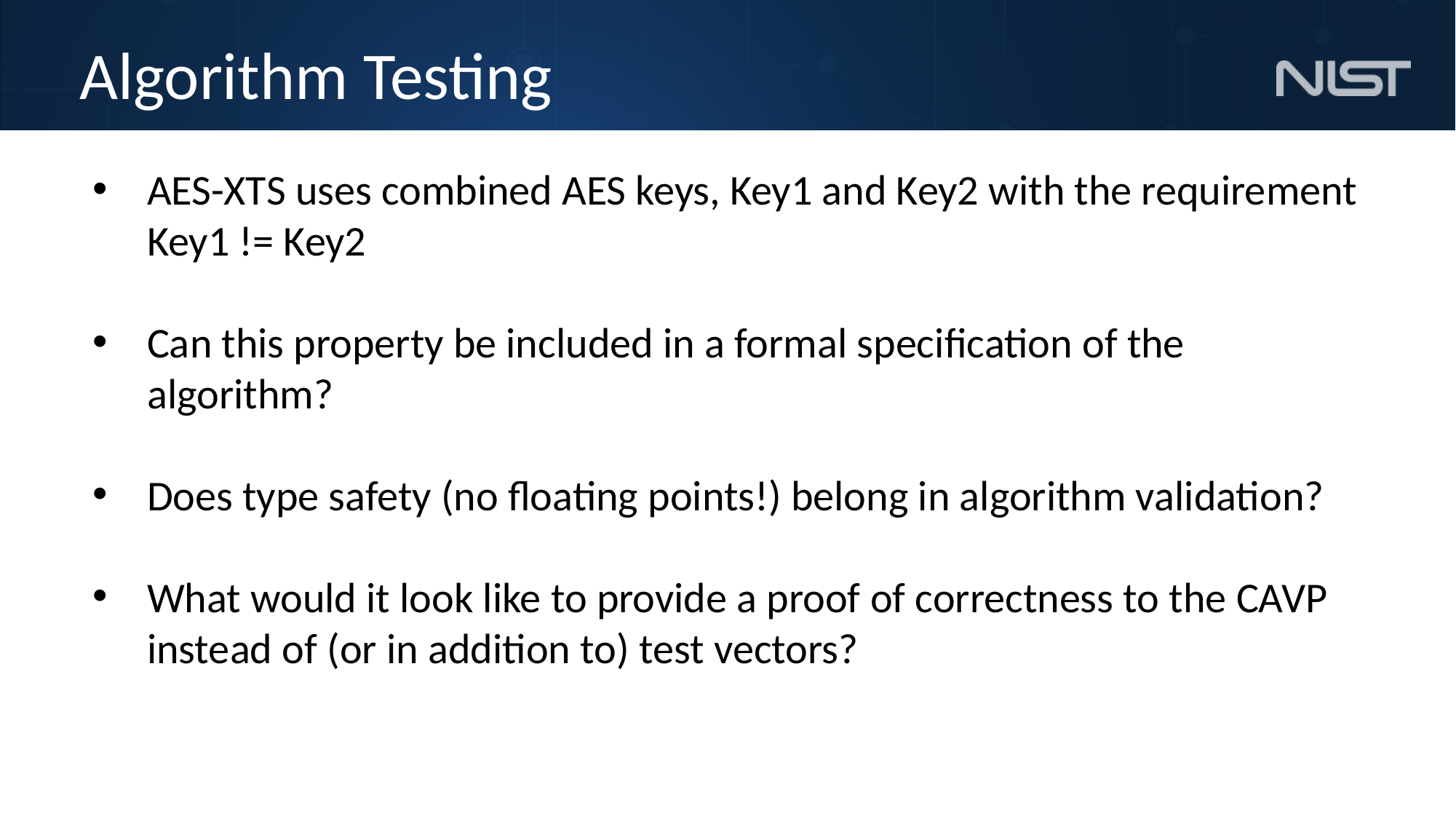

# Algorithm Testing
AES-XTS uses combined AES keys, Key1 and Key2 with the requirement Key1 != Key2
Can this property be included in a formal specification of the algorithm?
Does type safety (no floating points!) belong in algorithm validation?
What would it look like to provide a proof of correctness to the CAVP instead of (or in addition to) test vectors?